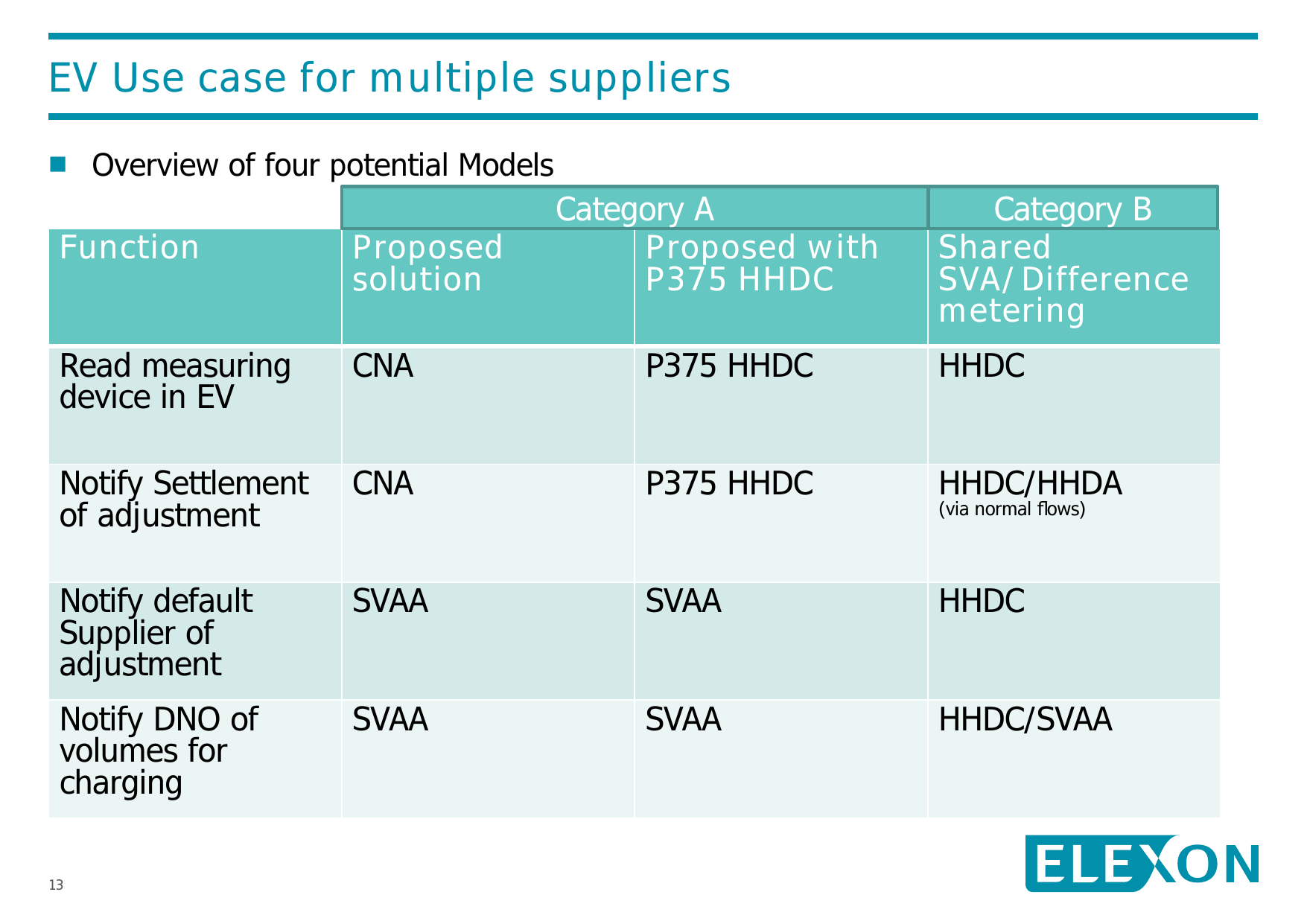

# EV Use case for multiple suppliers
Overview of four potential Models
Category A
Category B
| Function | Proposed solution | Proposed with P375 HHDC | Shared SVA/Difference metering |
| --- | --- | --- | --- |
| Read measuring device in EV | CNA | P375 HHDC | HHDC |
| Notify Settlement of adjustment | CNA | P375 HHDC | HHDC/HHDA (via normal flows) |
| Notify default Supplier of adjustment | SVAA | SVAA | HHDC |
| Notify DNO of volumes for charging | SVAA | SVAA | HHDC/SVAA |
13